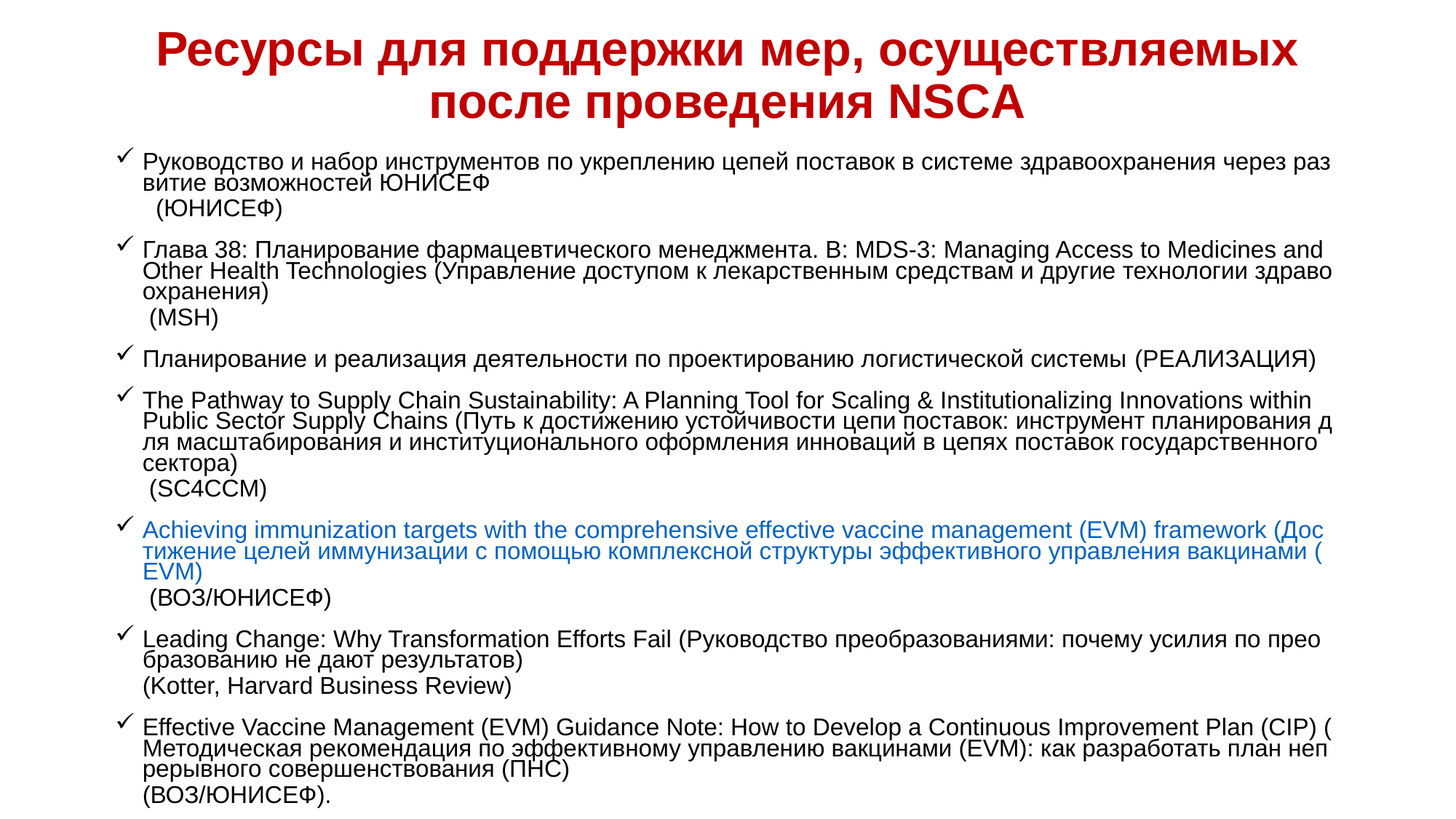

# Ресурсы для поддержки мер, осуществляемых после проведения NSCA
Руководство и набор инструментов по укреплению цепей поставок в системе здравоохранения через развитие возможностей ЮНИСЕФ  (ЮНИСЕФ)
Глава 38: Планирование фармацевтического менеджмента. В: MDS-3: Managing Access to Medicines and Other Health Technologies (Управление доступом к лекарственным средствам и другие технологии здравоохранения) (MSH)
Планирование и реализация деятельности по проектированию логистической системы (РЕАЛИЗАЦИЯ)
The Pathway to Supply Chain Sustainability: A Planning Tool for Scaling & Institutionalizing Innovations within Public Sector Supply Chains (Путь к достижению устойчивости цепи поставок: инструмент планирования для масштабирования и институционального оформления инноваций в цепях поставок государственного сектора) (SC4CCM)
Achieving immunization targets with the comprehensive effective vaccine management (EVM) framework (Достижение целей иммунизации с помощью комплексной структуры эффективного управления вакцинами (EVM)  (ВОЗ/ЮНИСЕФ)
Leading Change: Why Transformation Efforts Fail (Руководство преобразованиями: почему усилия по преобразованию не дают результатов) (Kotter, Harvard Business Review)
Effective Vaccine Management (EVM) Guidance Note: How to Develop a Continuous Improvement Plan (CIP) (Методическая рекомендация по эффективному управлению вакцинами (EVM): как разработать план непрерывного совершенствования (ПНС) (ВОЗ/ЮНИСЕФ).